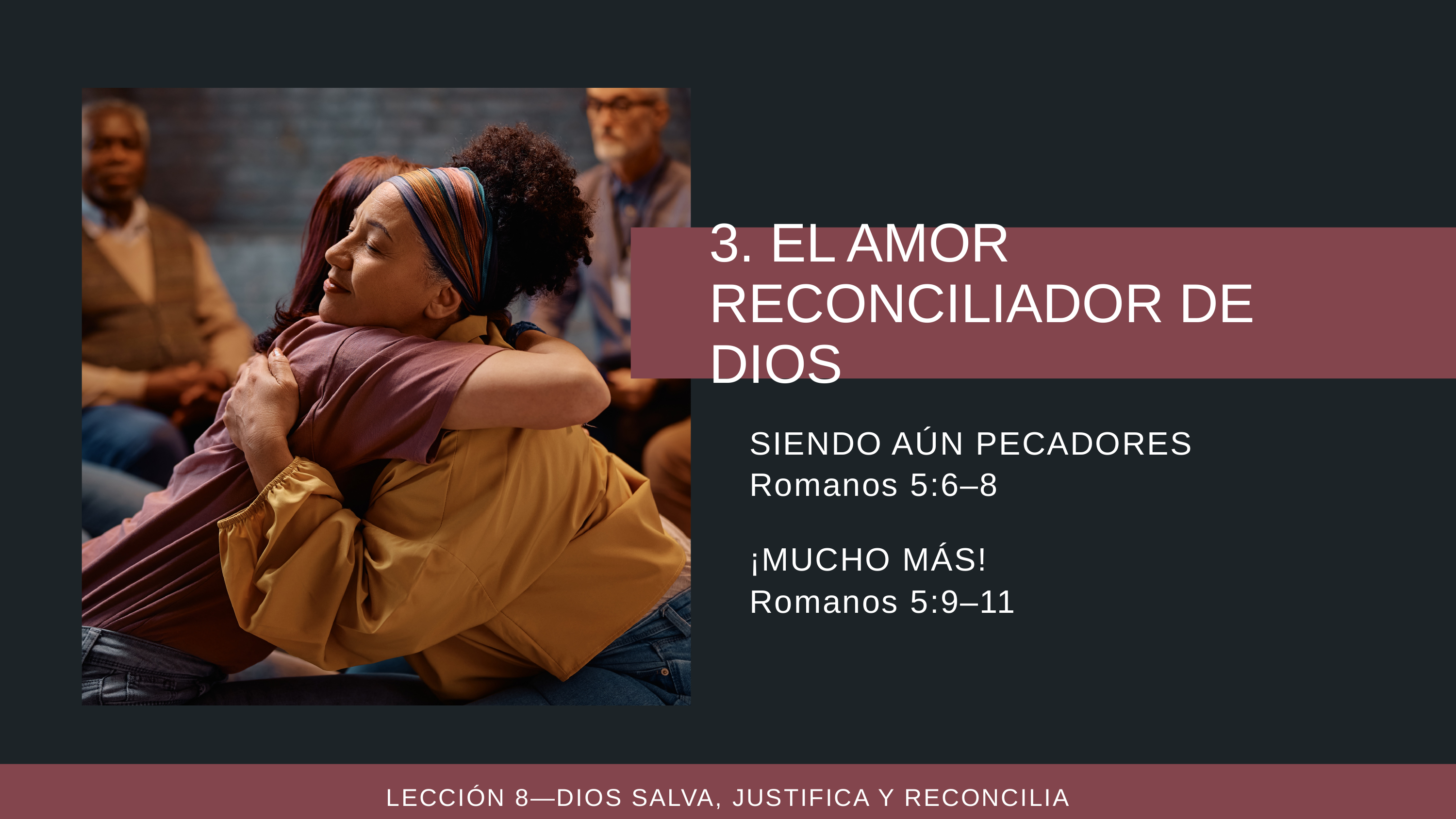

SIENDO AÚN PECADORES
Romanos 5:6–8
¡MUCHO MÁS!
Romanos 5:9–11